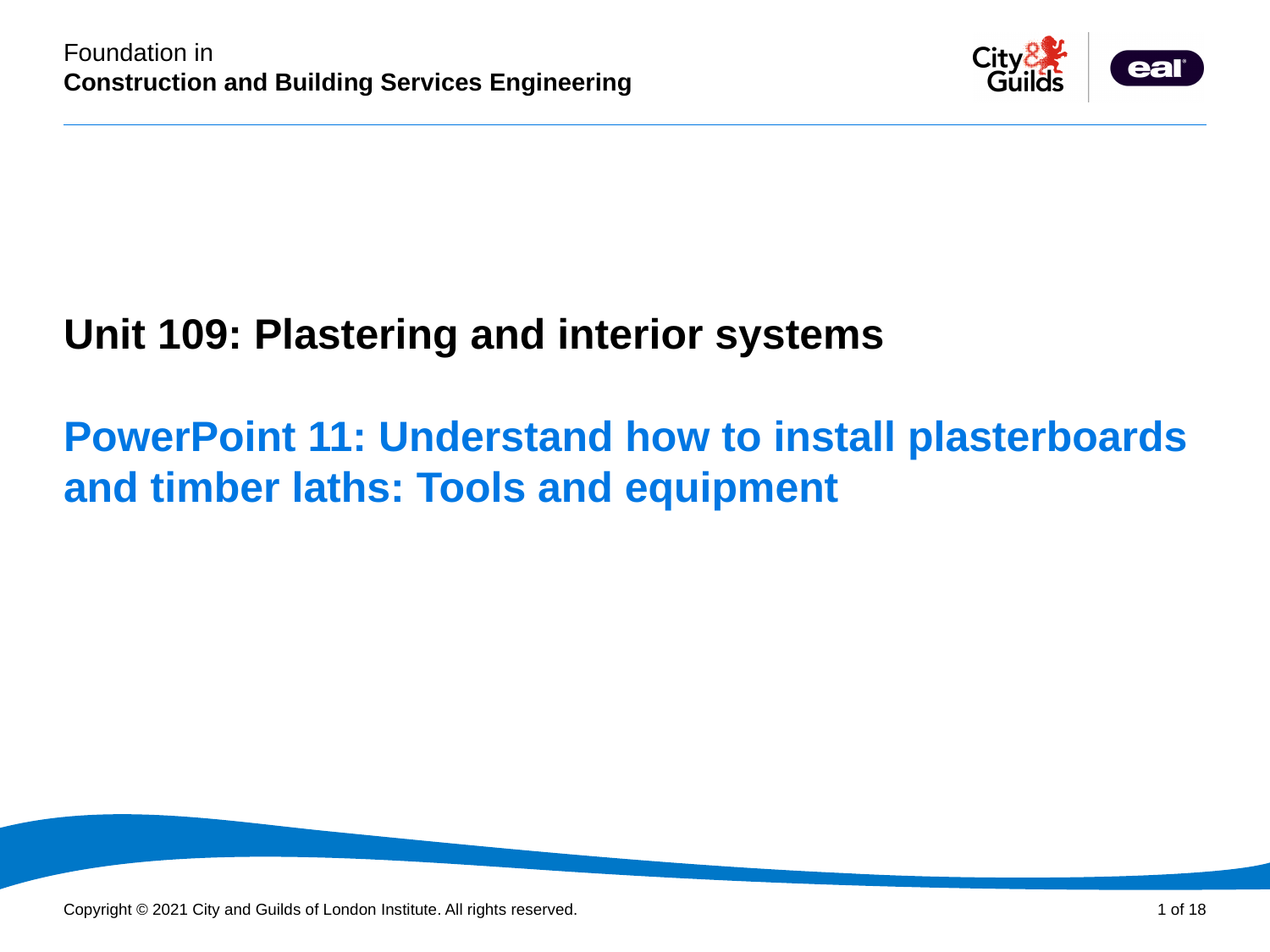

PowerPoint presentation
Unit 109: Plastering and interior systems
# PowerPoint 11: Understand how to install plasterboards and timber laths: Tools and equipment